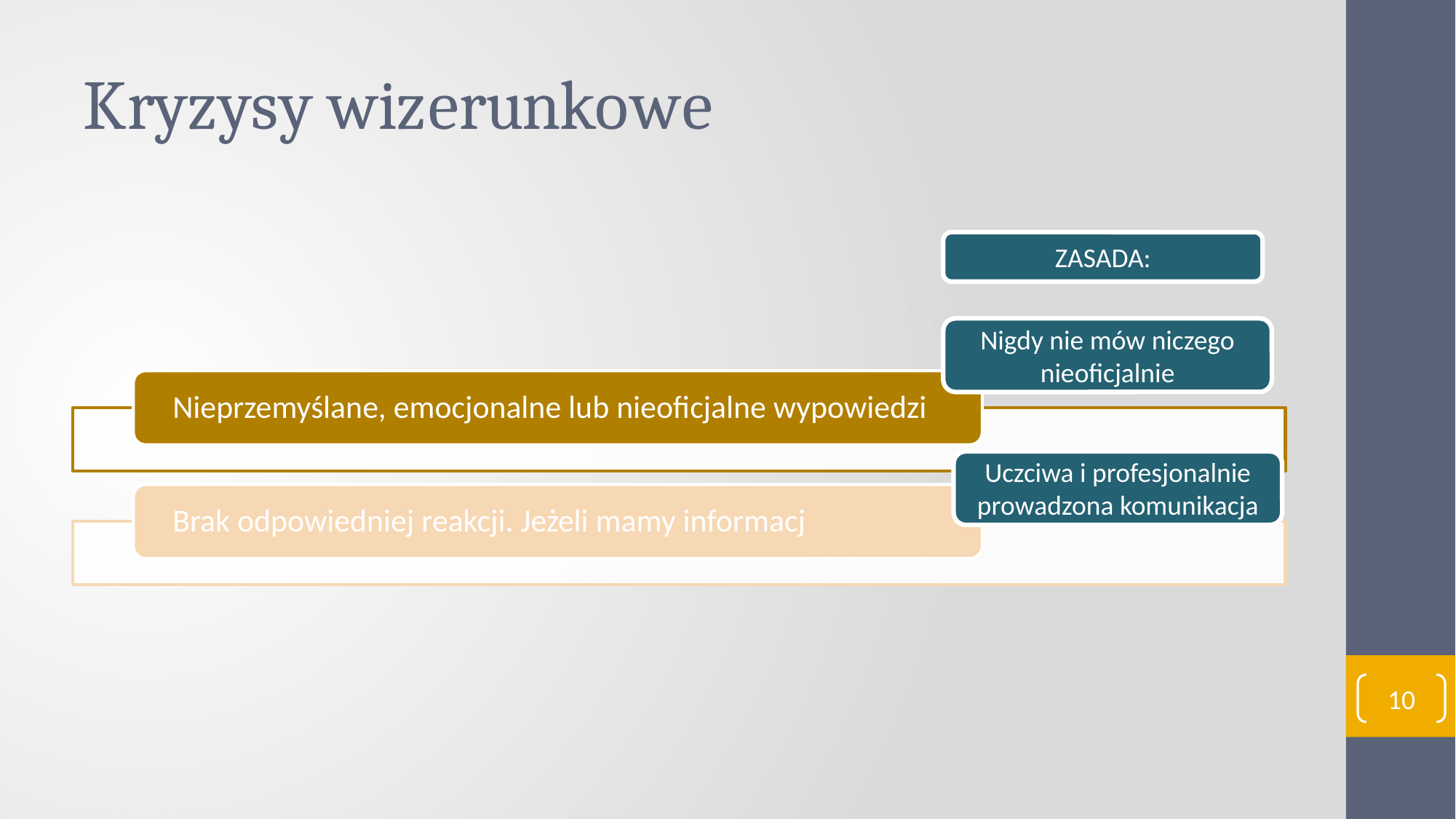

# Kryzysy wizerunkowe
Nieprzemyślane, emocjonalne lub nieoficjalne wypowiedzi
Brak odpowiedniej reakcji. Jeżeli mamy informacj
ZASADA:
Nigdy nie mów niczego nieoficjalnie
Uczciwa i profesjonalnie prowadzona komunikacja
10